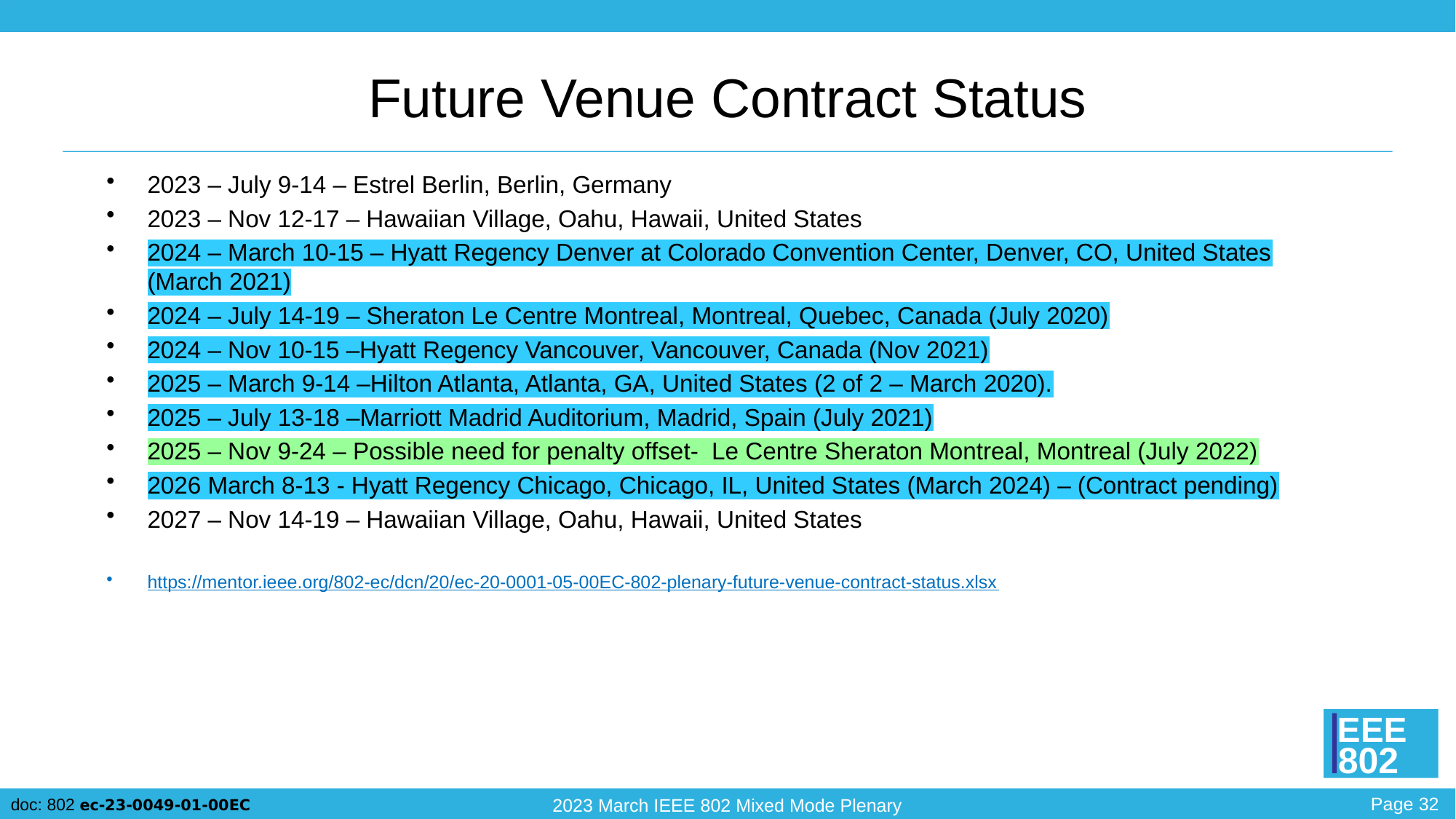

# Future Venue Contract Status
2023 – July 9-14 – Estrel Berlin, Berlin, Germany
2023 – Nov 12-17 – Hawaiian Village, Oahu, Hawaii, United States
2024 – March 10-15 – Hyatt Regency Denver at Colorado Convention Center, Denver, CO, United States (March 2021)
2024 – July 14-19 – Sheraton Le Centre Montreal, Montreal, Quebec, Canada (July 2020)
2024 – Nov 10-15 –Hyatt Regency Vancouver, Vancouver, Canada (Nov 2021)
2025 – March 9-14 –Hilton Atlanta, Atlanta, GA, United States (2 of 2 – March 2020).
2025 – July 13-18 –Marriott Madrid Auditorium, Madrid, Spain (July 2021)
2025 – Nov 9-24 – Possible need for penalty offset-  Le Centre Sheraton Montreal, Montreal (July 2022)
2026 March 8-13 - Hyatt Regency Chicago, Chicago, IL, United States (March 2024) – (Contract pending)
2027 – Nov 14-19 – Hawaiian Village, Oahu, Hawaii, United States

https://mentor.ieee.org/802-ec/dcn/20/ec-20-0001-05-00EC-802-plenary-future-venue-contract-status.xlsx